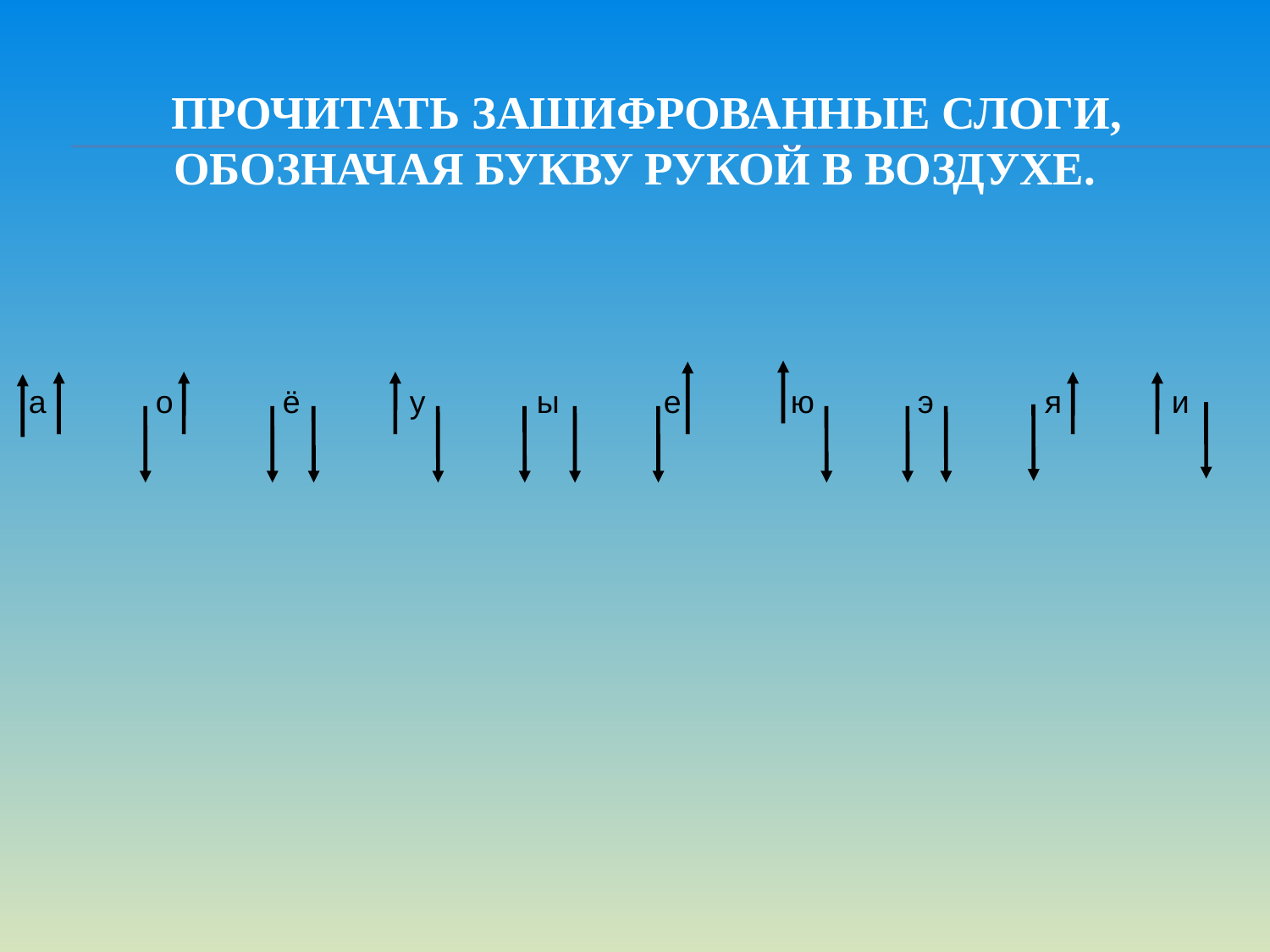

Прочитать зашифрованные слоги, обозначая букву рукой в воздухе.

а 	о	ё	у	ы	е	ю	э	я	и